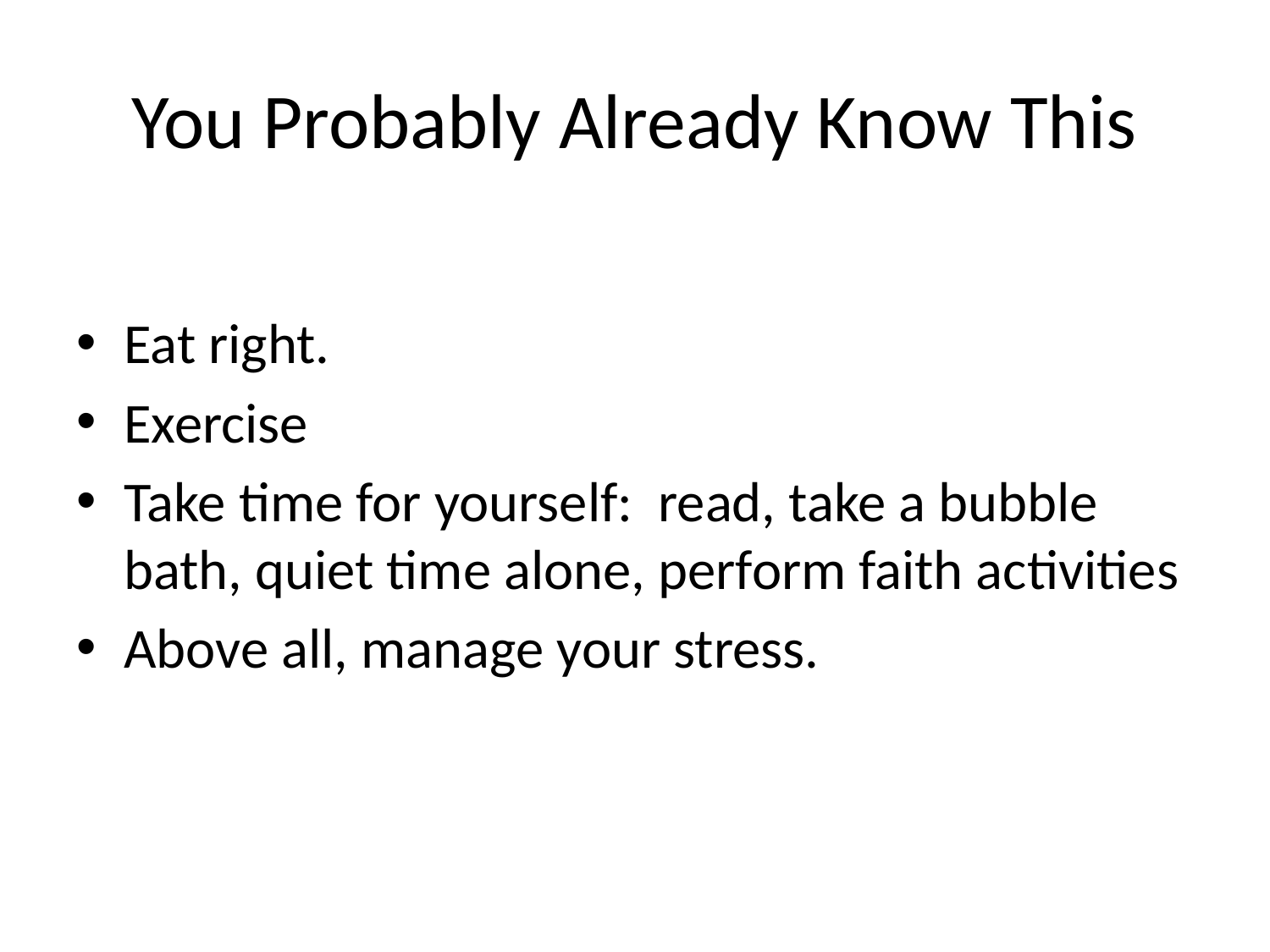

# You Probably Already Know This

Eat right.
Exercise
Take time for yourself:  read, take a bubble bath, quiet time alone, perform faith activities
Above all, manage your stress.